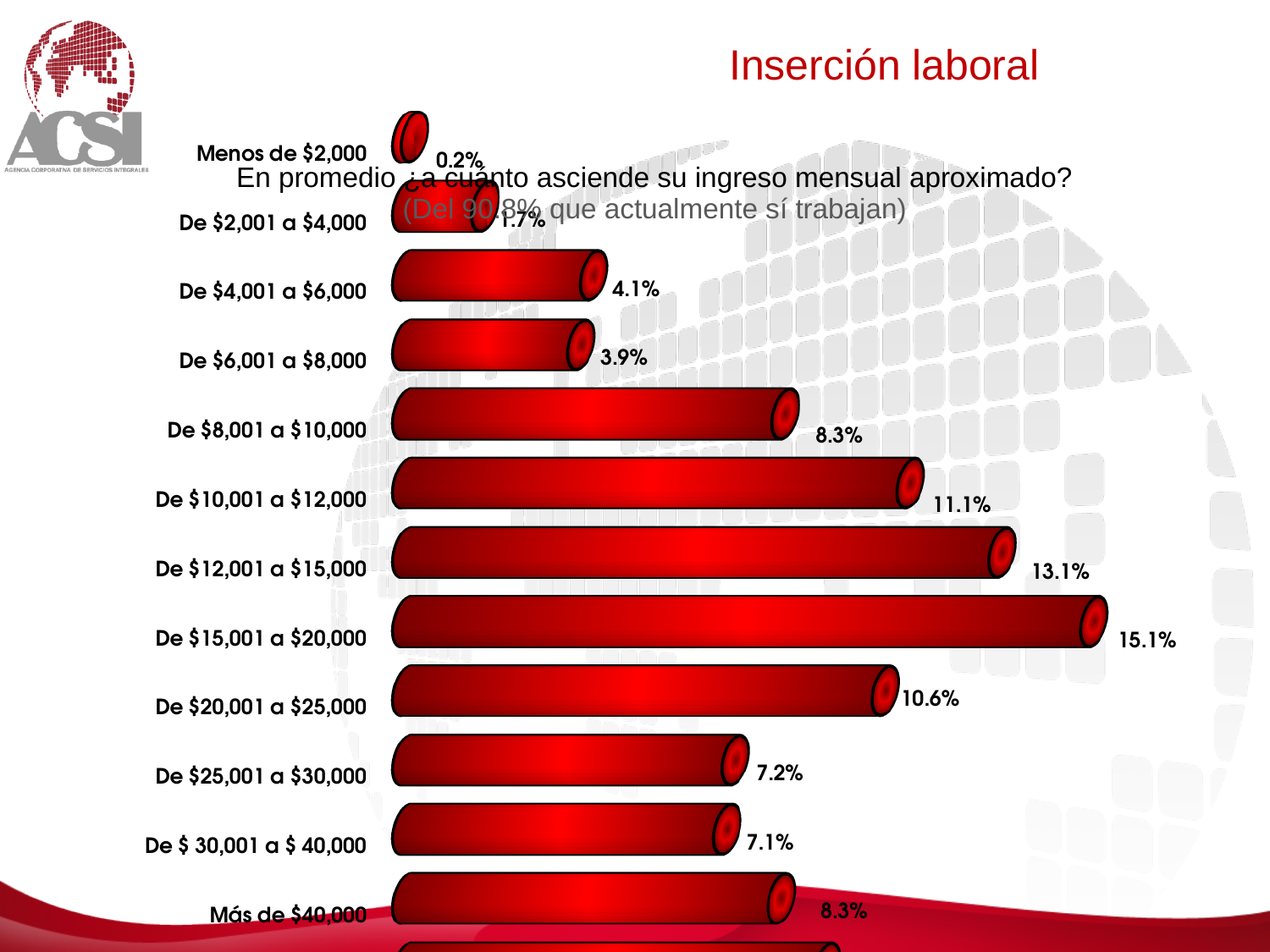

Inserción laboral

[unsupported chart]

En promedio ¿a cuánto asciende su ingreso mensual aproximado?
(Del 90.8% que actualmente sí trabajan)